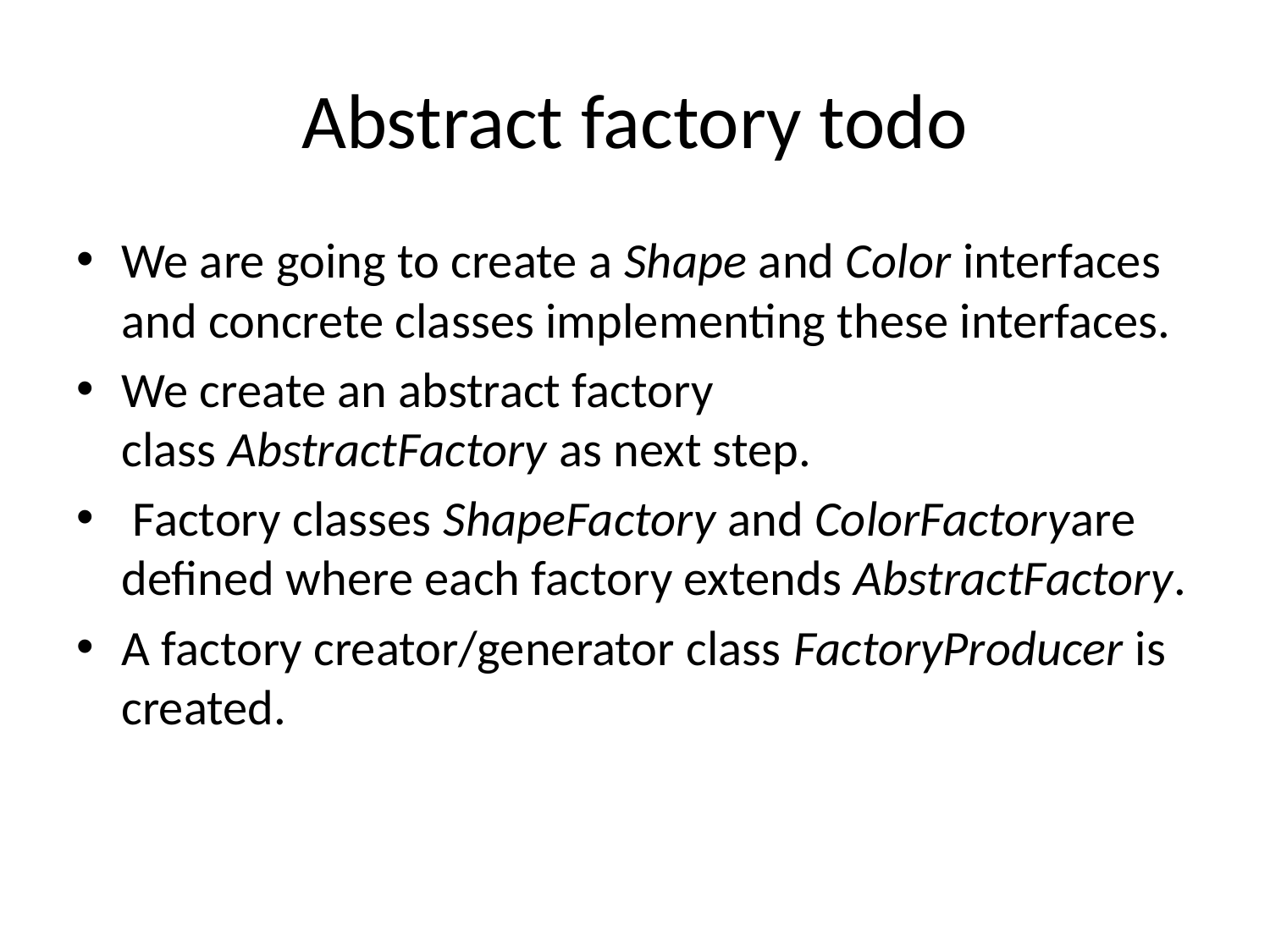

# Abstract factory todo
We are going to create a Shape and Color interfaces and concrete classes implementing these interfaces.
We create an abstract factory class AbstractFactory as next step.
 Factory classes ShapeFactory and ColorFactoryare defined where each factory extends AbstractFactory.
A factory creator/generator class FactoryProducer is created.